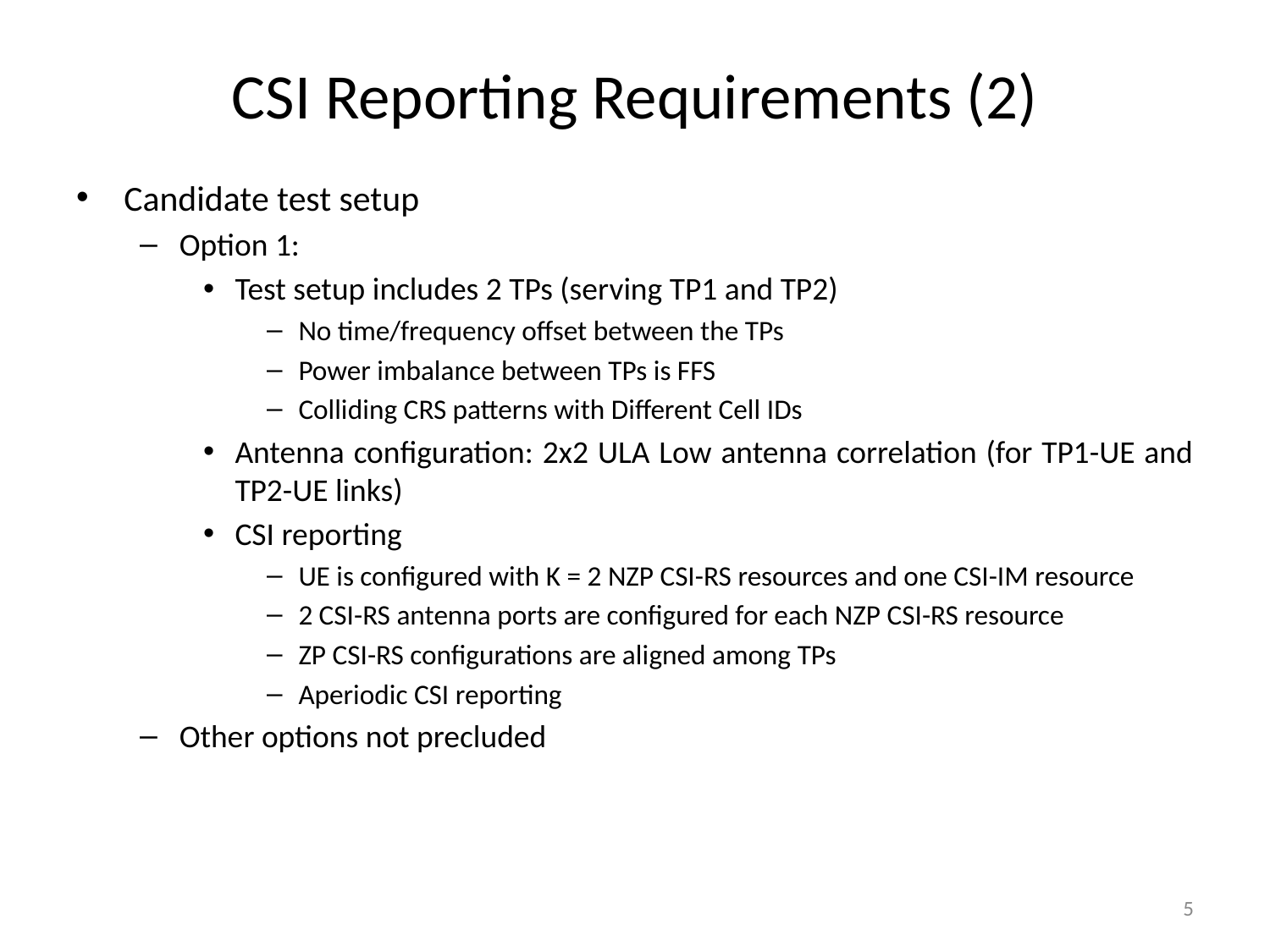

# CSI Reporting Requirements (2)
Candidate test setup
Option 1:
Test setup includes 2 TPs (serving TP1 and TP2)
No time/frequency offset between the TPs
Power imbalance between TPs is FFS
Colliding CRS patterns with Different Cell IDs
Antenna configuration: 2x2 ULA Low antenna correlation (for TP1-UE and TP2-UE links)
CSI reporting
UE is configured with K = 2 NZP CSI-RS resources and one CSI-IM resource
2 CSI-RS antenna ports are configured for each NZP CSI-RS resource
ZP CSI-RS configurations are aligned among TPs
Aperiodic CSI reporting
Other options not precluded

5